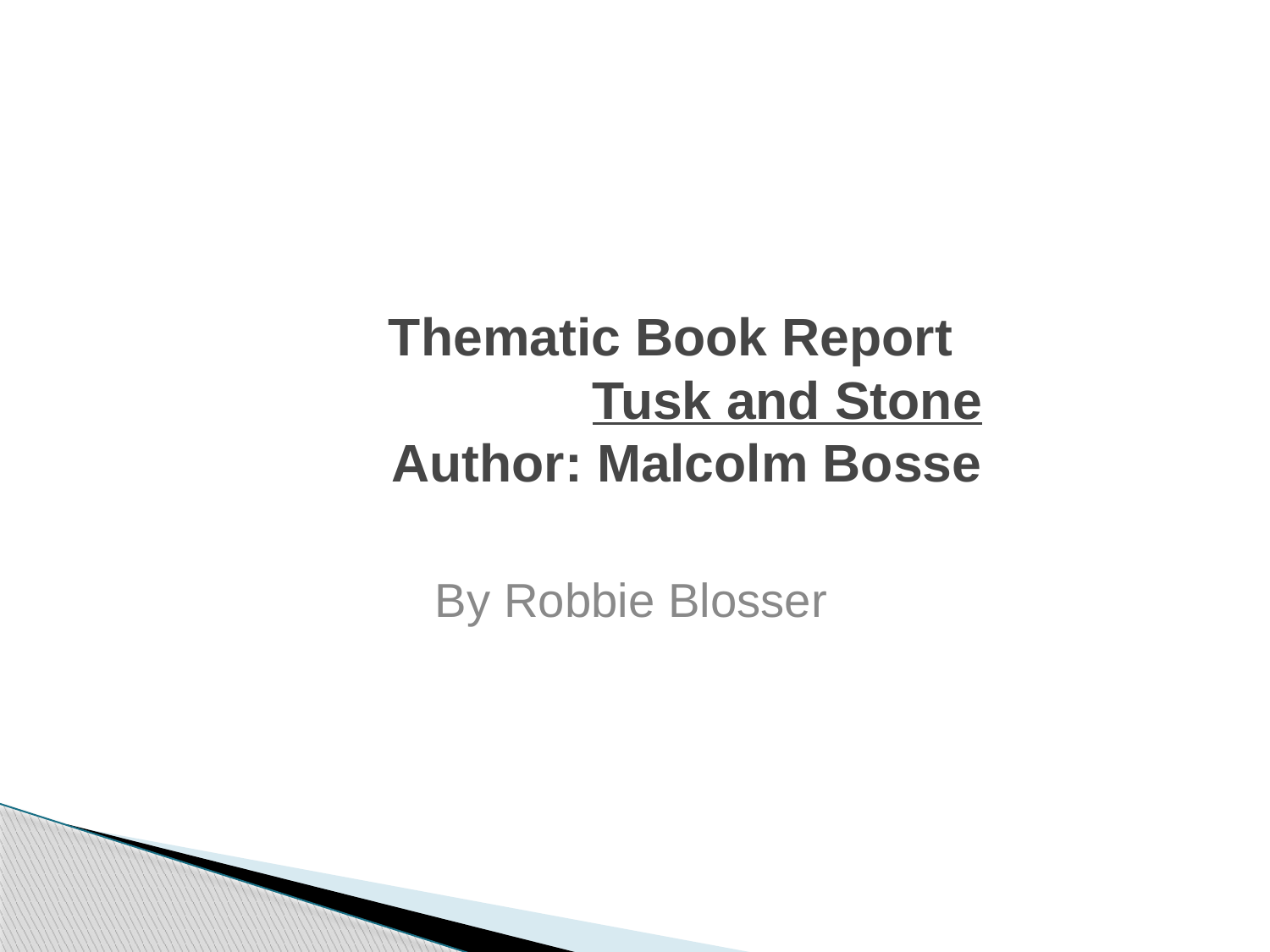

Thematic Book Report
Tusk and Stone
Author: Malcolm Bosse
By Robbie Blosser